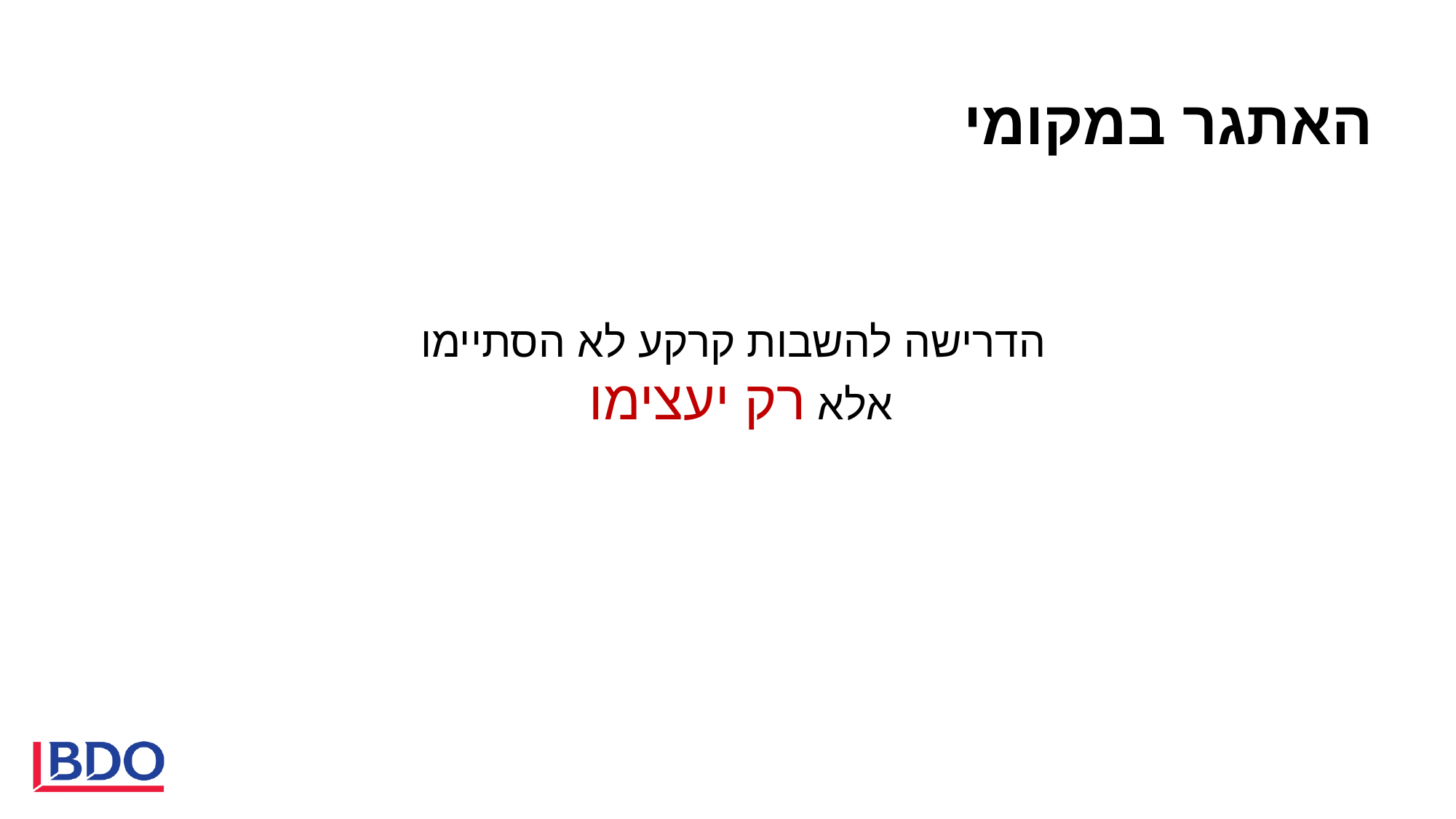

האתגר במקומי
הדרישה להשבות קרקע לא הסתיימו אלא רק יעצימו